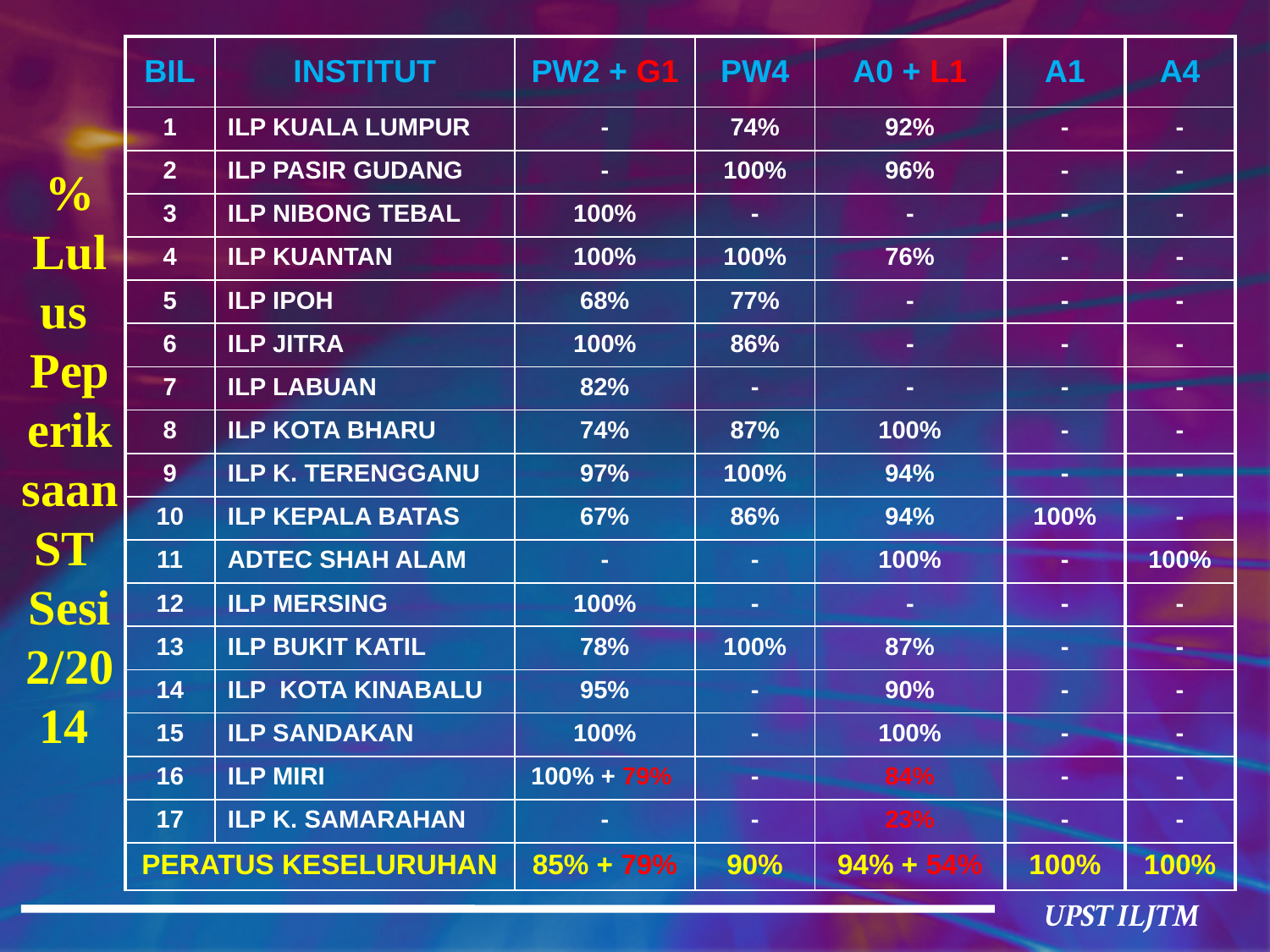

# % Lulus  Peperiksaan ST  Sesi 2/2014
| BIL | INSTITUT | PW2 + G1 | PW4 | A0 + L1 | A1 | A4 |
| --- | --- | --- | --- | --- | --- | --- |
| 1 | ILP KUALA LUMPUR | - | 74% | 92% | - | - |
| 2 | ILP PASIR GUDANG | - | 100% | 96% | - | - |
| 3 | ILP NIBONG TEBAL | 100% | - | - | - | - |
| 4 | ILP KUANTAN | 100% | 100% | 76% | - | - |
| 5 | ILP IPOH | 68% | 77% | - | - | - |
| 6 | ILP JITRA | 100% | 86% | - | - | - |
| 7 | ILP LABUAN | 82% | - | - | - | - |
| 8 | ILP KOTA BHARU | 74% | 87% | 100% | - | - |
| 9 | ILP K. TERENGGANU | 97% | 100% | 94% | - | - |
| 10 | ILP KEPALA BATAS | 67% | 86% | 94% | 100% | - |
| 11 | ADTEC SHAH ALAM | - | - | 100% | - | 100% |
| 12 | ILP MERSING | 100% | - | - | - | - |
| 13 | ILP BUKIT KATIL | 78% | 100% | 87% | - | - |
| 14 | ILP KOTA KINABALU | 95% | - | 90% | - | - |
| 15 | ILP SANDAKAN | 100% | - | 100% | - | - |
| 16 | ILP MIRI | 100% + 79% | - | 84% | - | - |
| 17 | ILP K. SAMARAHAN | - | - | 23% | - | - |
| PERATUS KESELURUHAN |  | 85% + 79% | 90% | 94% + 54% | 100% | 100% |
UPST ILJTM